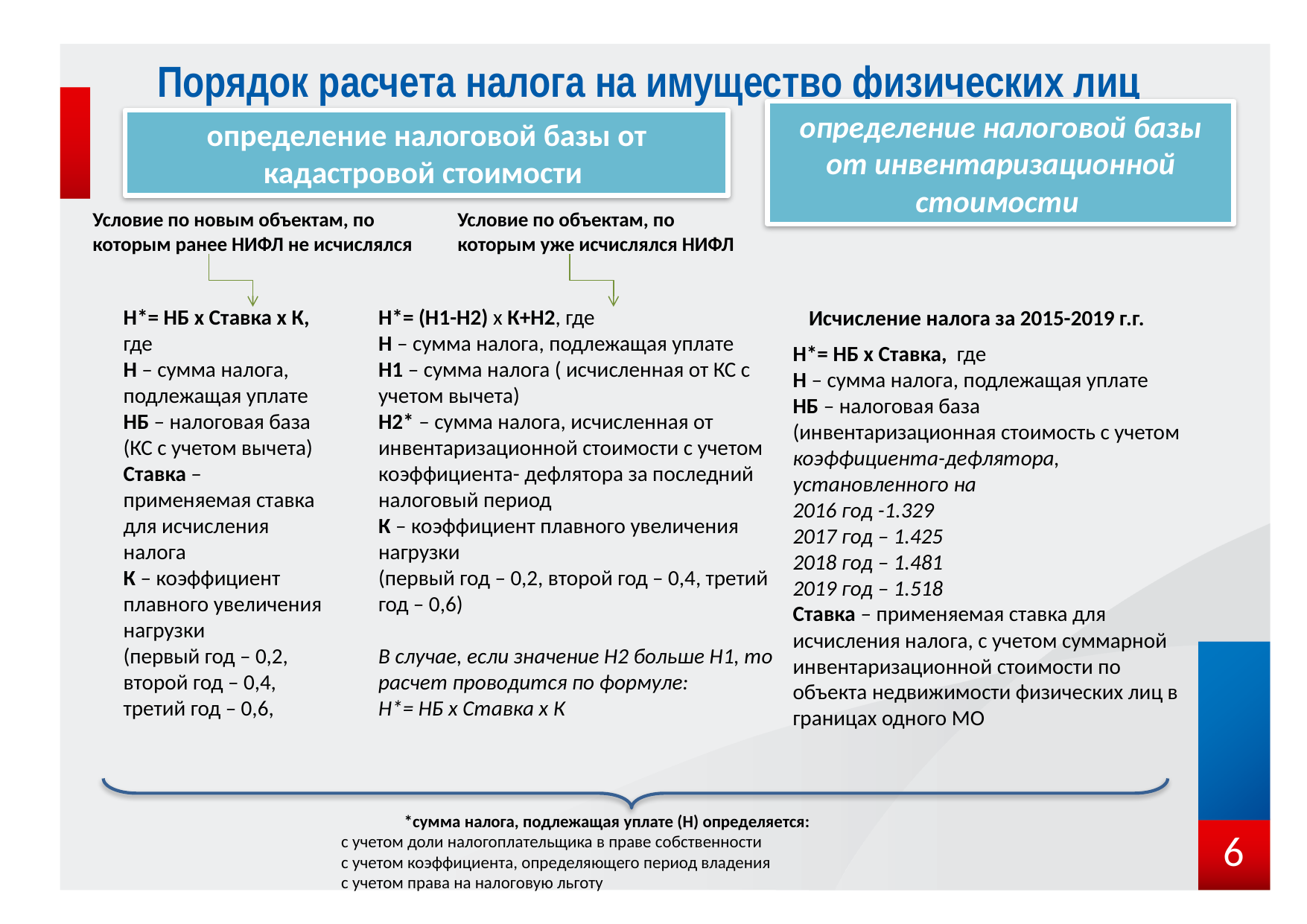

Порядок расчета налога на имущество физических лиц
определение налоговой базы от инвентаризационной стоимости
определение налоговой базы от кадастровой стоимости
Условие по новым объектам, по которым ранее НИФЛ не исчислялся
Условие по объектам, по которым уже исчислялся НИФЛ

Н*= (Н1-Н2) х К+Н2, где
Н – сумма налога, подлежащая уплате
Н1 – сумма налога ( исчисленная от КС с учетом вычета)
Н2* – сумма налога, исчисленная от инвентаризационной стоимости с учетом коэффициента- дефлятора за последний налоговый период
К – коэффициент плавного увеличения нагрузки
(первый год – 0,2, второй год – 0,4, третий год – 0,6)

В случае, если значение Н2 больше Н1, то расчет проводится по формуле:
Н*= НБ х Ставка х К
Н*= НБ х Ставка х К,  где
Н – сумма налога, подлежащая уплате
НБ – налоговая база (КС с учетом вычета)
Ставка – применяемая ставка для исчисления налога
К – коэффициент плавного увеличения нагрузки
(первый год – 0,2, второй год – 0,4, третий год – 0,6,
Исчисление налога за 2015-2019 г.г.
Н*= НБ х Ставка,  где
Н – сумма налога, подлежащая уплате
НБ – налоговая база (инвентаризационная стоимость с учетом коэффициента-дефлятора, установленного на
2016 год -1.329
2017 год – 1.425
2018 год – 1.481
2019 год – 1.518
Ставка – применяемая ставка для исчисления налога, с учетом суммарной инвентаризационной стоимости по объекта недвижимости физических лиц в границах одного МО

*сумма налога, подлежащая уплате (Н) определяется:
                                                 с учетом доли налогоплательщика в праве собственности
                                                 с учетом коэффициента, определяющего период владения
                                                 с учетом права на налоговую льготу
6